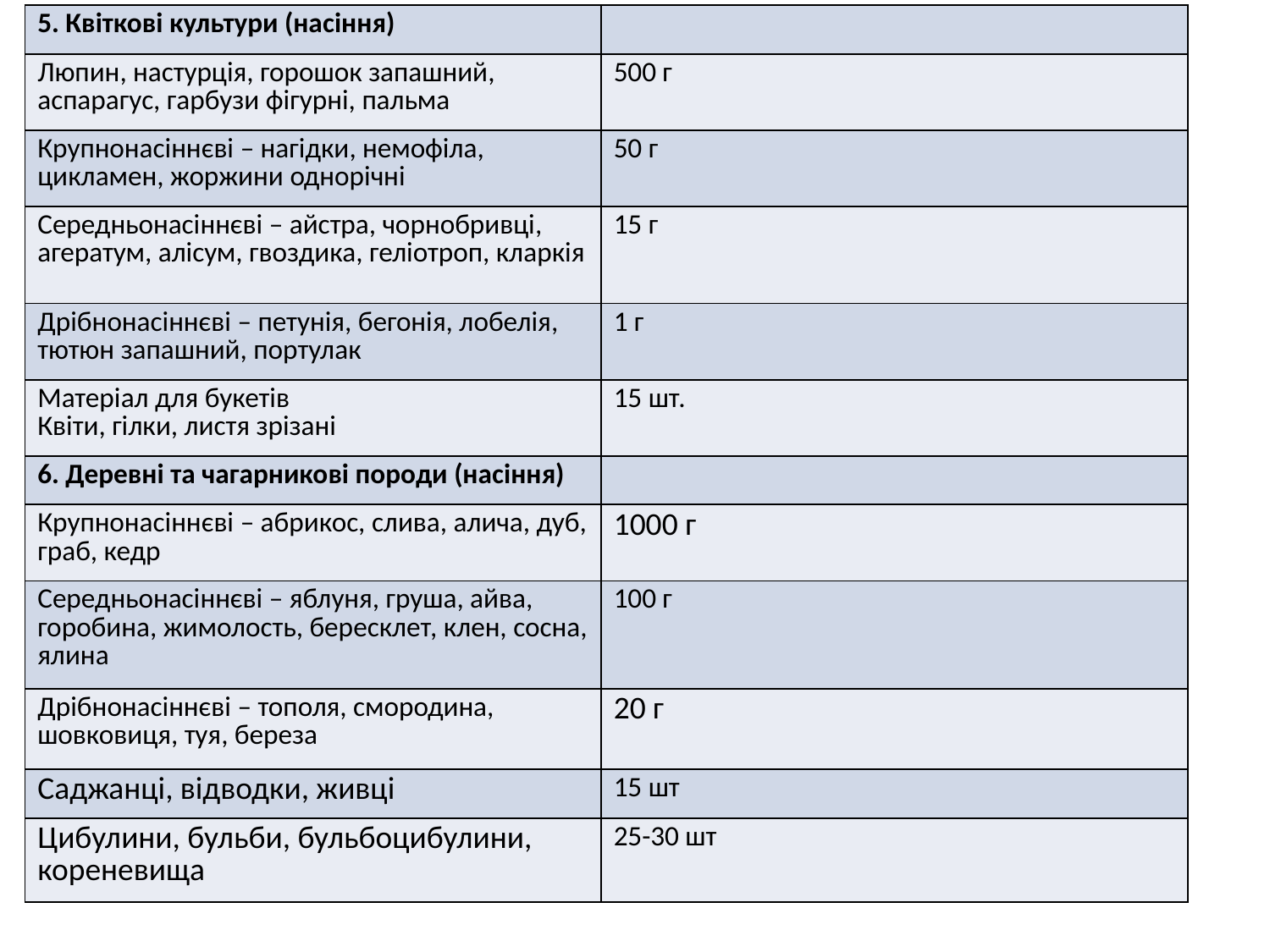

| 5. Квіткові культури (насіння) |  |
| --- | --- |
| Люпин, настурція, горошок запашний, аспарагус, гарбузи фігурні, пальма | 500 г |
| Крупнонасіннєві – нагідки, немофіла, цикламен, жоржини однорічні | 50 г |
| Середньонасіннєві – айстра, чорнобривці, агератум, алісум, гвоздика, геліотроп, кларкія | 15 г |
| Дрібнонасіннєві – петунія, бегонія, лобелія, тютюн запашний, портулак | 1 г |
| Матеріал для букетів Квіти, гілки, листя зрізані | 15 шт. |
| 6. Деревні та чагарникові породи (насіння) |  |
| Крупнонасіннєві – абрикос, слива, алича, дуб, граб, кедр | 1000 г |
| Середньонасіннєві – яблуня, груша, айва, горобина, жимолость, бересклет, клен, сосна, ялина | 100 г |
| Дрібнонасіннєві – тополя, смородина, шовковиця, туя, береза | 20 г |
| Саджанці, відводки, живці | 15 шт |
| Цибулини, бульби, бульбоцибулини, кореневища | 25-30 шт |
#